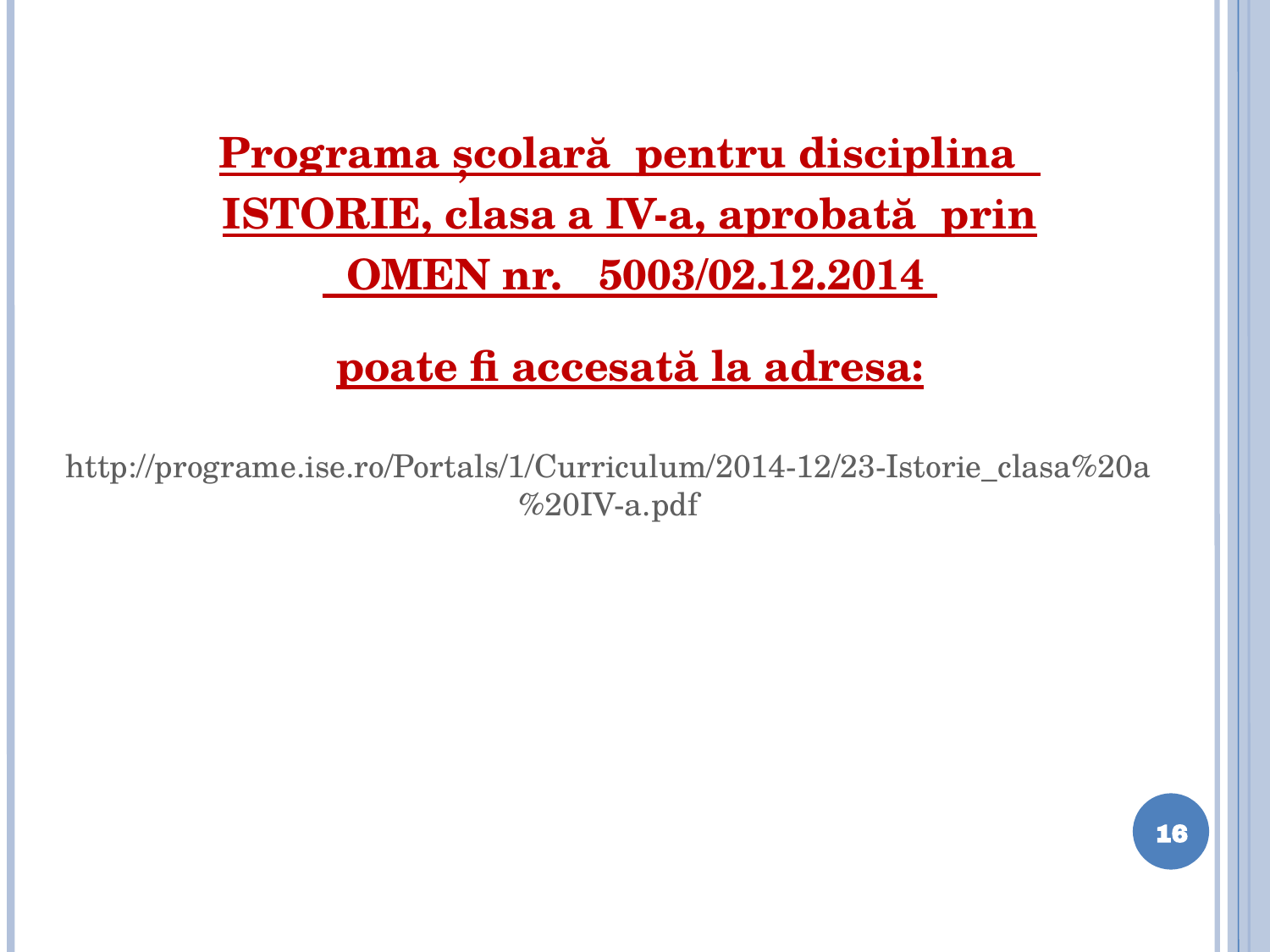

Programa școlară  pentru disciplina

ISTORIE, clasa a IV-a, aprobată  prin

  OMEN nr.   5003/02.12.2014

poate fi accesată la adresa:

http://programe.ise.ro/Portals/1/Curriculum/2014-12/23-Istorie_clasa%20a%20IV-a.pdf

16